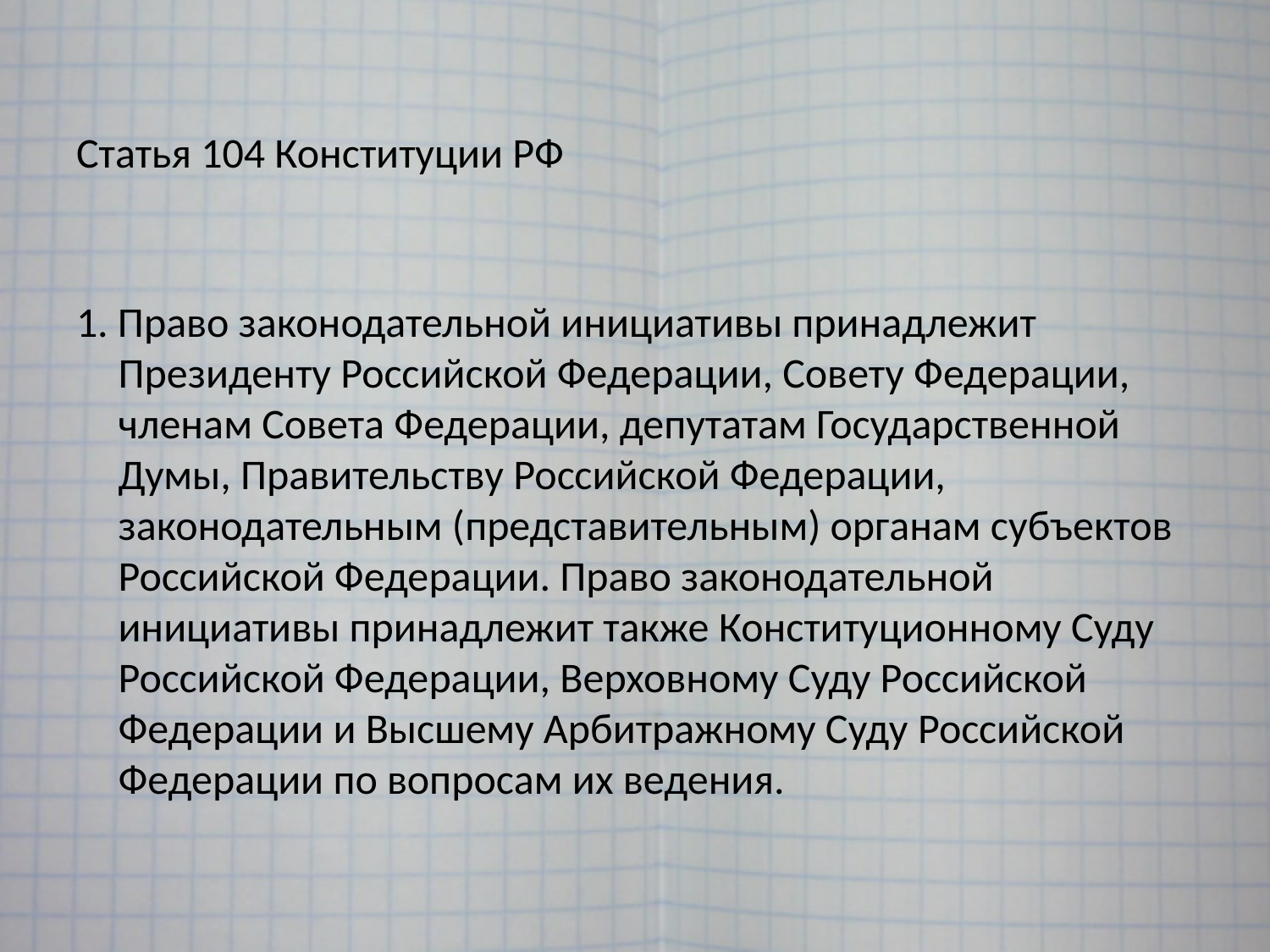

#
Статья 104 Конституции РФ

1. Право законодательной инициативы принадлежит Президенту Российской Федерации, Совету Федерации, членам Совета Федерации, депутатам Государственной Думы, Правительству Российской Федерации, законодательным (представительным) органам субъектов Российской Федерации. Право законодательной инициативы принадлежит также Конституционному Суду Российской Федерации, Верховному Суду Российской Федерации и Высшему Арбитражному Суду Российской Федерации по вопросам их ведения.